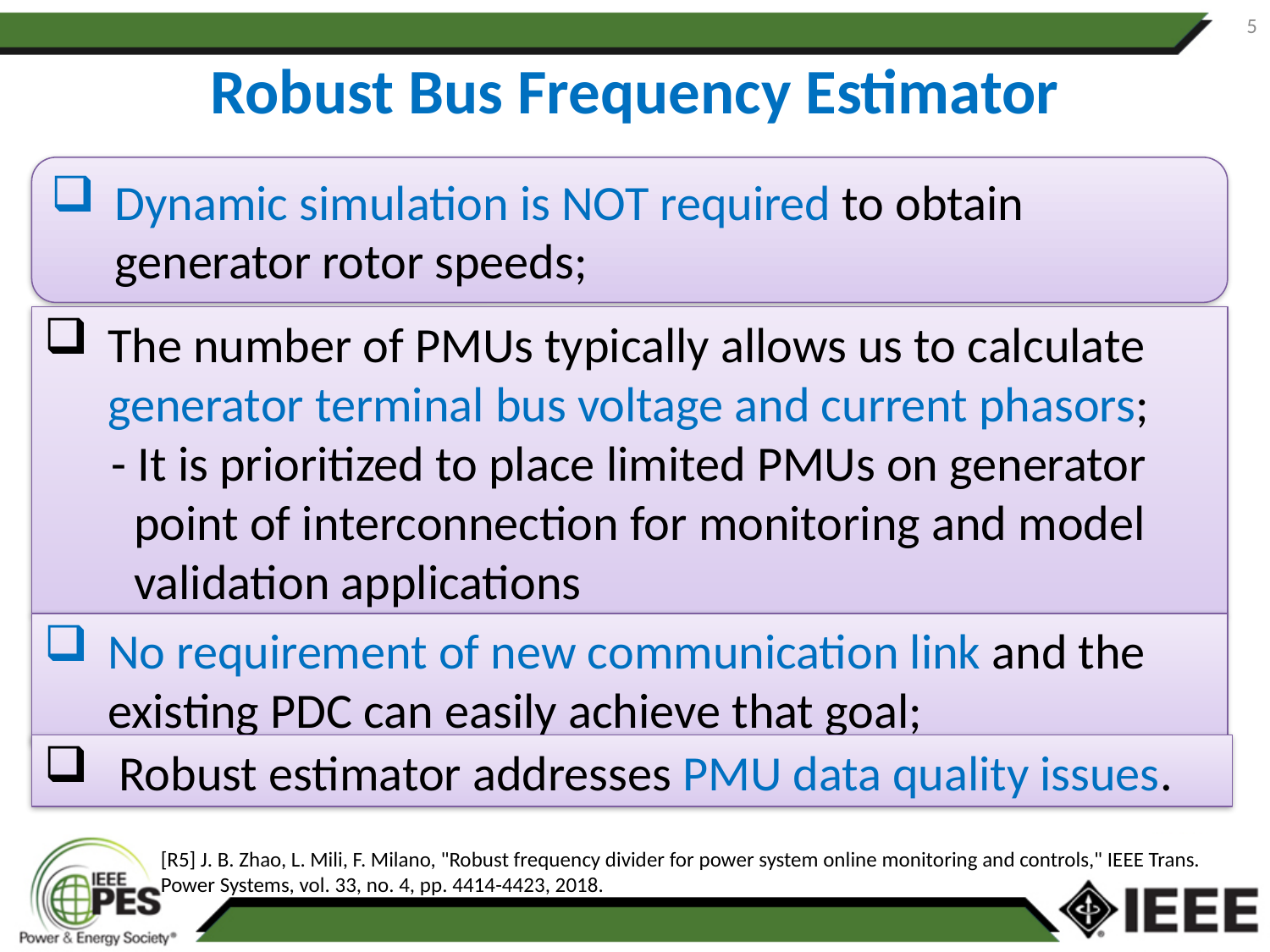

5
# Robust Bus Frequency Estimator
Dynamic simulation is NOT required to obtain generator rotor speeds;
The number of PMUs typically allows us to calculate generator terminal bus voltage and current phasors;
      - It is prioritized to place limited PMUs on generator
        point of interconnection for monitoring and model
        validation applications
No requirement of new communication link and the existing PDC can easily achieve that goal;
 Robust estimator addresses PMU data quality issues.
[R5] J. B. Zhao, L. Mili, F. Milano, "Robust frequency divider for power system online monitoring and controls," IEEE Trans. Power Systems, vol. 33, no. 4, pp. 4414-4423, 2018.